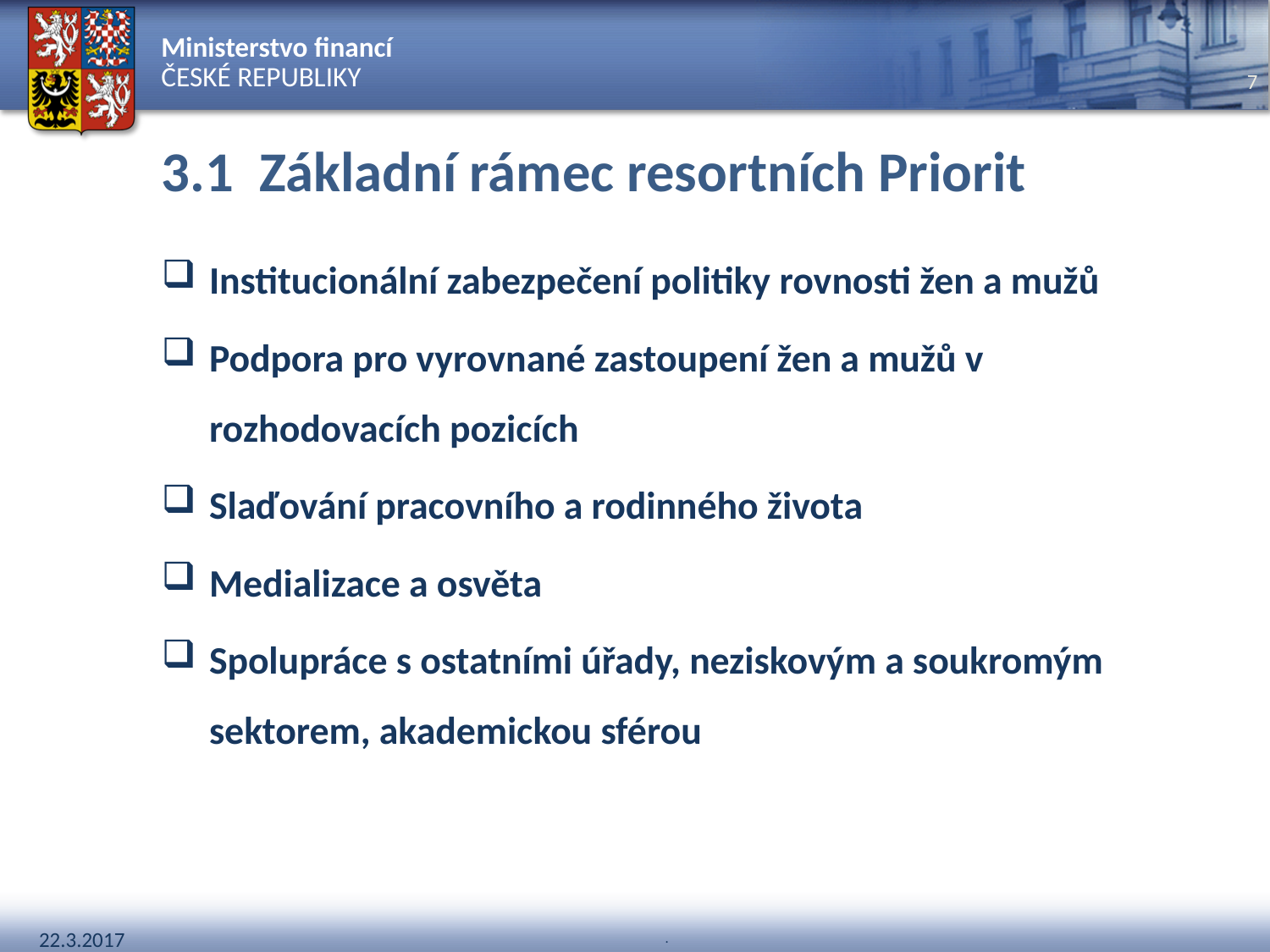

# 3.1  Základní rámec resortních Priorit
Institucionální zabezpečení politiky rovnosti žen a mužů
Podpora pro vyrovnané zastoupení žen a mužů v rozhodovacích pozicích
Slaďování pracovního a rodinného života
Medializace a osvěta
Spolupráce s ostatními úřady, neziskovým a soukromým sektorem, akademickou sférou

.